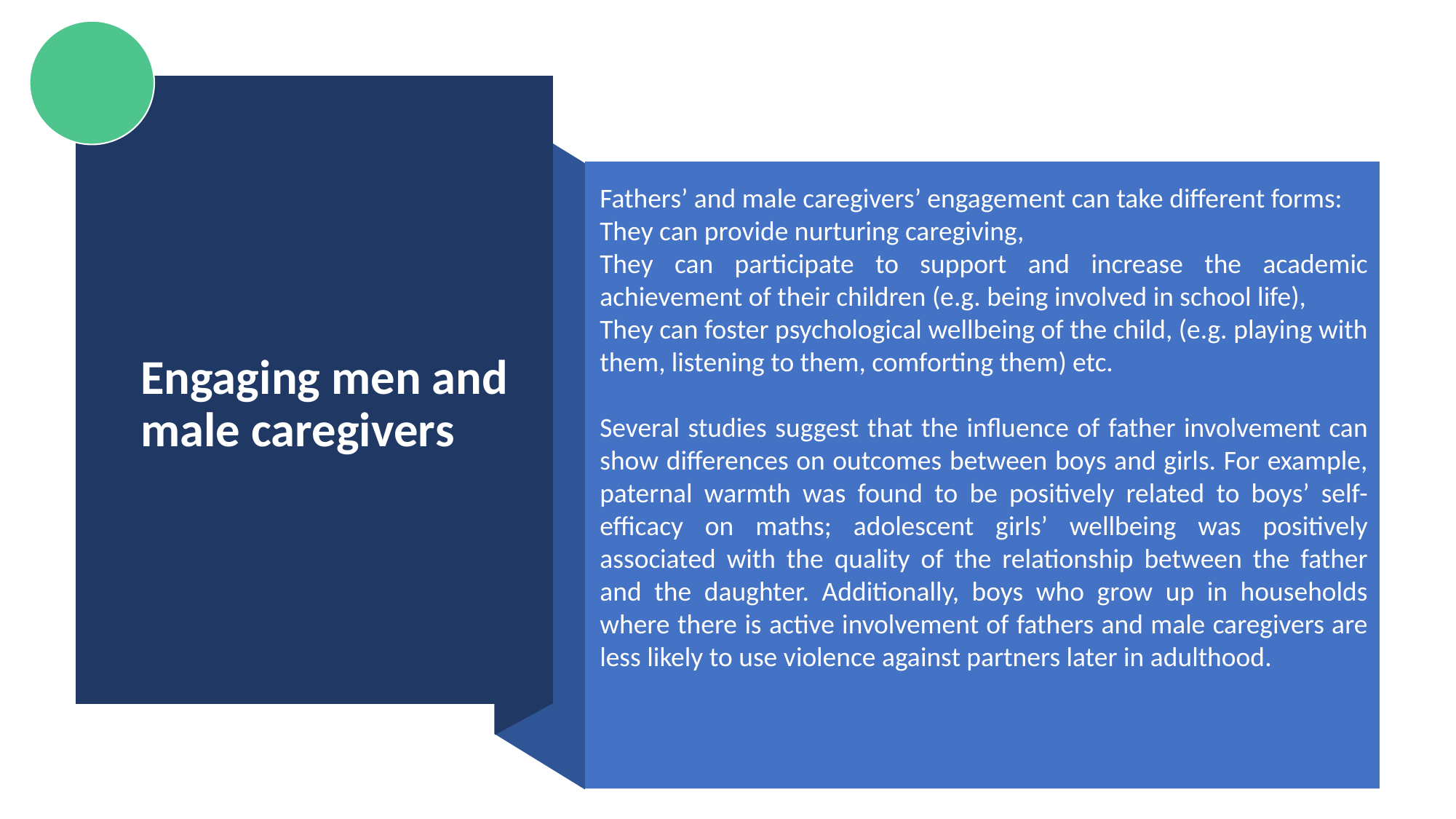

Engaging men and male caregivers

Fathers’ and male caregivers’ engagement can take different forms:
They can provide nurturing caregiving,
They can participate to support and increase the academic achievement of their children (e.g. being involved in school life),
They can foster psychological wellbeing of the child, (e.g. playing with them, listening to them, comforting them) etc.

Several studies suggest that the influence of father involvement can show differences on outcomes between boys and girls. For example, paternal warmth was found to be positively related to boys’ self-efficacy on maths; adolescent girls’ wellbeing was positively associated with the quality of the relationship between the father and the daughter. Additionally, boys who grow up in households where there is active involvement of fathers and male caregivers are less likely to use violence against partners later in adulthood.